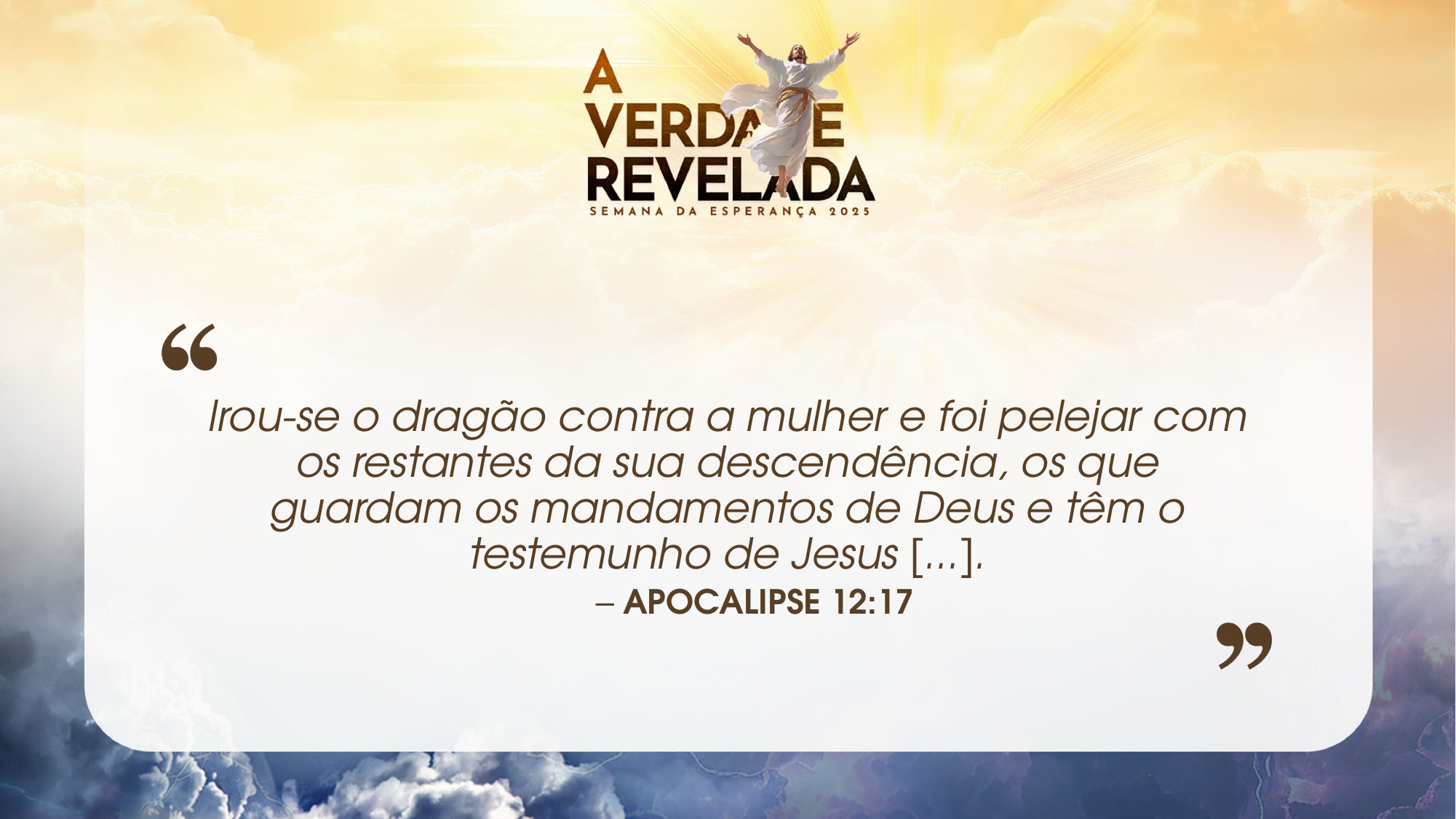

Irou-se o dragão contra a mulher e foi pelejar com os restantes da sua descendência, os que guardam os mandamentos de Deus e têm o testemunho de Jesus [...].
APOCALIPSE 12:17